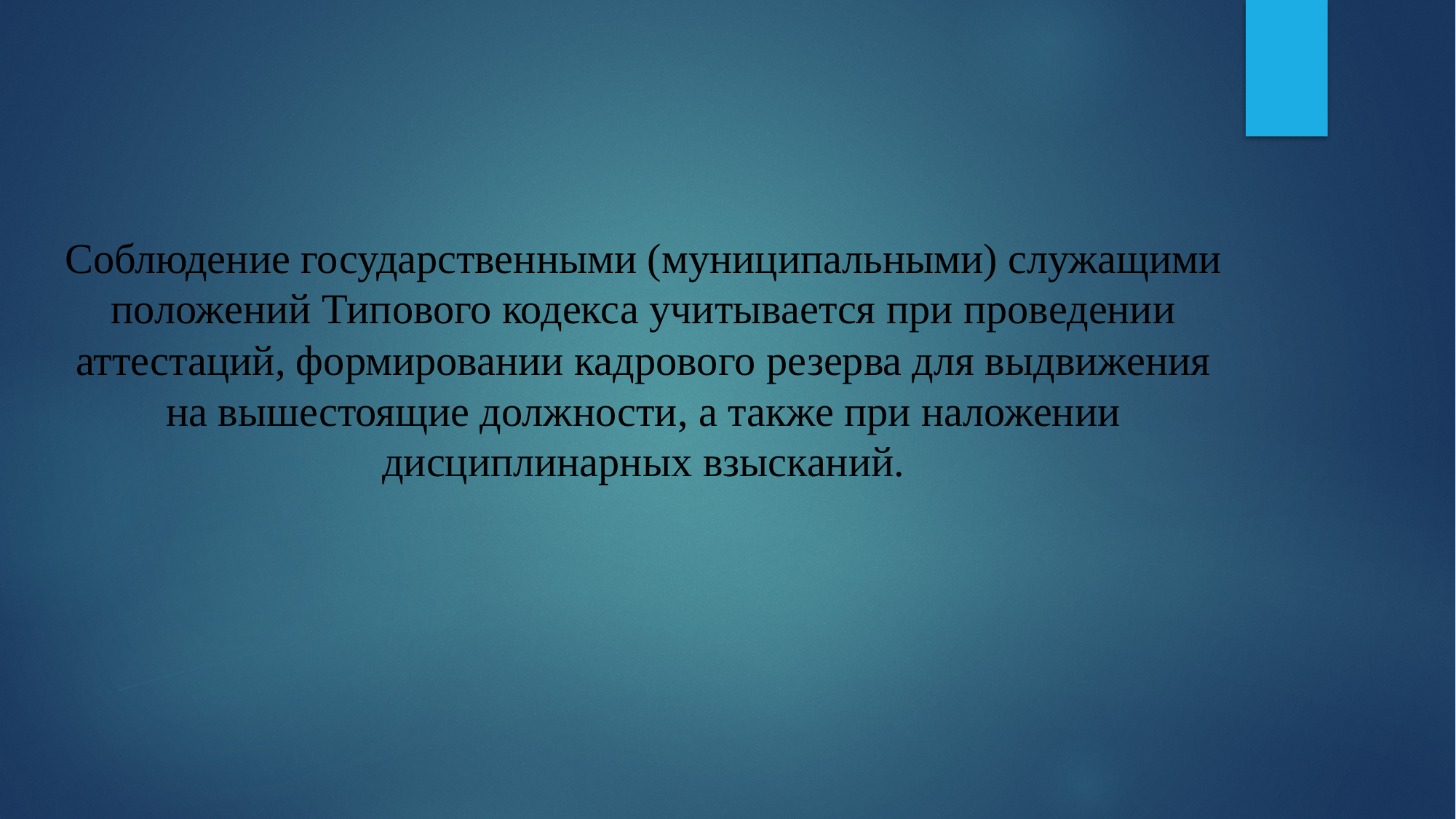

Соблюдение государственными (муниципальными) служащими положений Типового кодекса учитывается при проведении аттестаций, формировании кадрового резерва для выдвижения на вышестоящие должности, а также при наложении дисциплинарных взысканий.